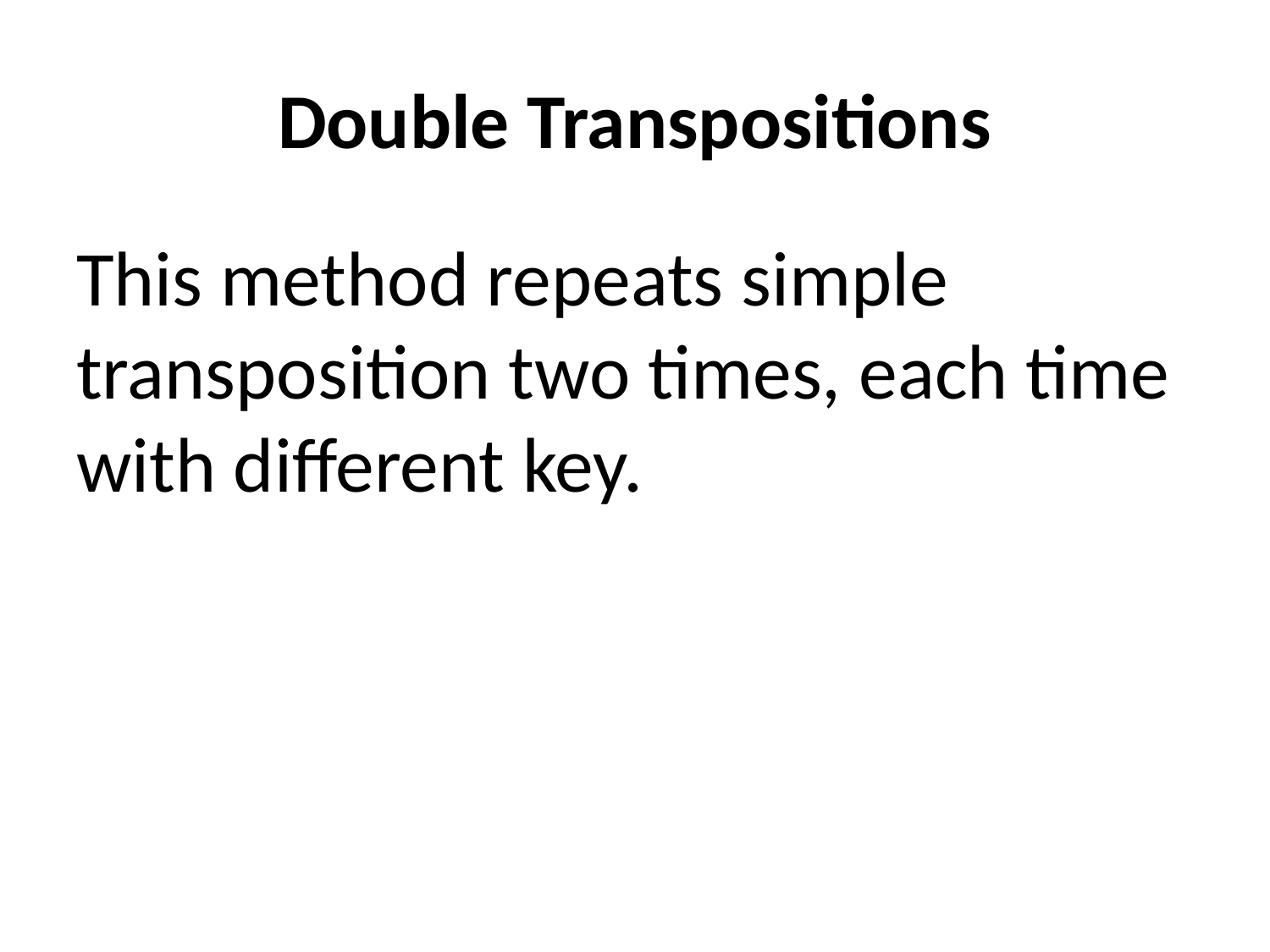

# Double Transpositions
This method repeats simple transposition two times, each time with different key.